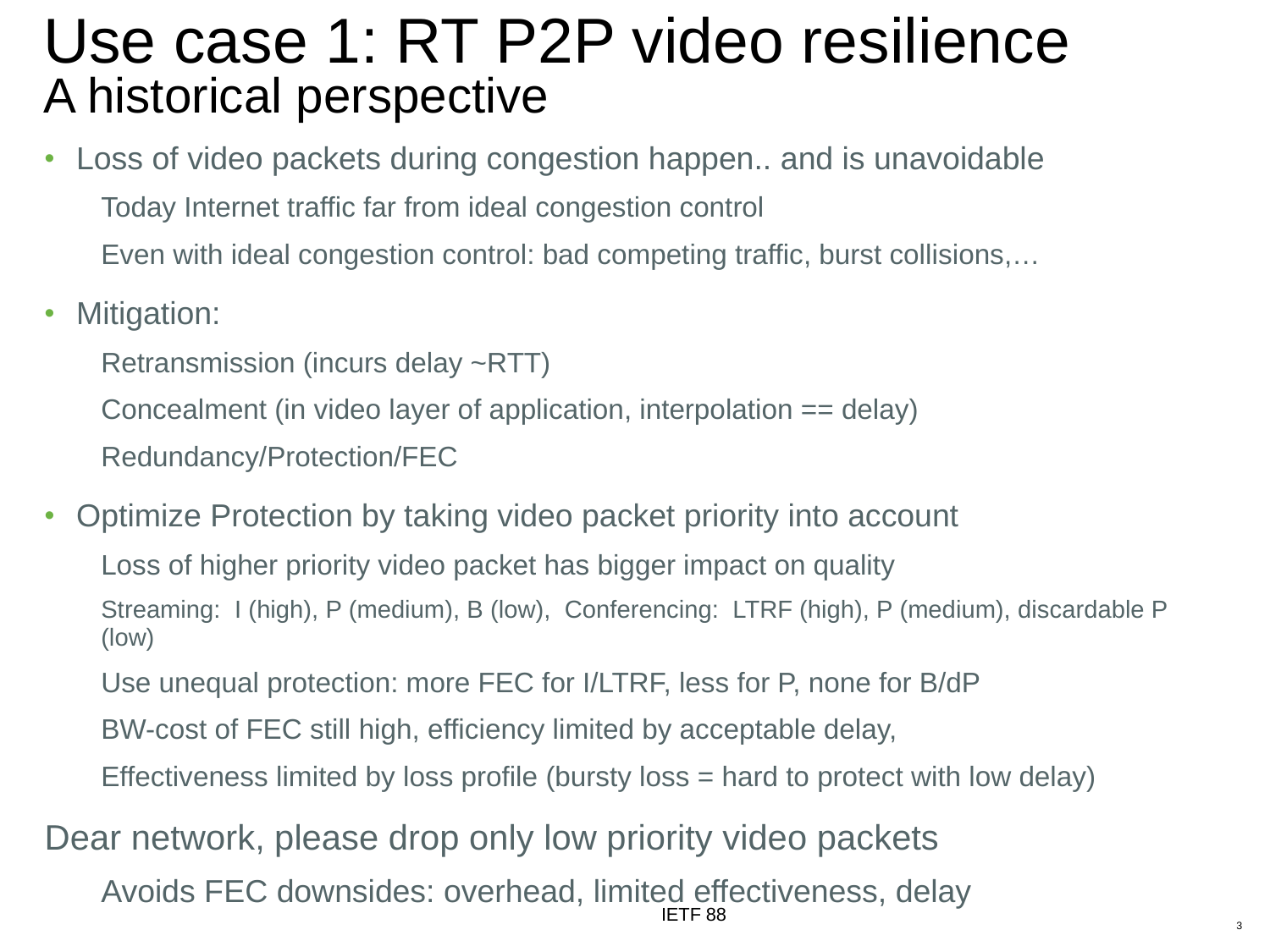

# Use case 1: RT P2P video resilience A historical perspective
Loss of video packets during congestion happen.. and is unavoidable
Today Internet traffic far from ideal congestion control
Even with ideal congestion control: bad competing traffic, burst collisions,…
Mitigation:
Retransmission (incurs delay ~RTT)
Concealment (in video layer of application, interpolation == delay)
Redundancy/Protection/FEC
Optimize Protection by taking video packet priority into account
Loss of higher priority video packet has bigger impact on quality
Streaming:  I (high), P (medium), B (low),  Conferencing:  LTRF (high), P (medium), discardable P (low)
Use unequal protection: more FEC for I/LTRF, less for P, none for B/dP
BW-cost of FEC still high, efficiency limited by acceptable delay,
Effectiveness limited by loss profile (bursty loss = hard to protect with low delay)
Dear network, please drop only low priority video packets
Avoids FEC downsides: overhead, limited effectiveness, delay